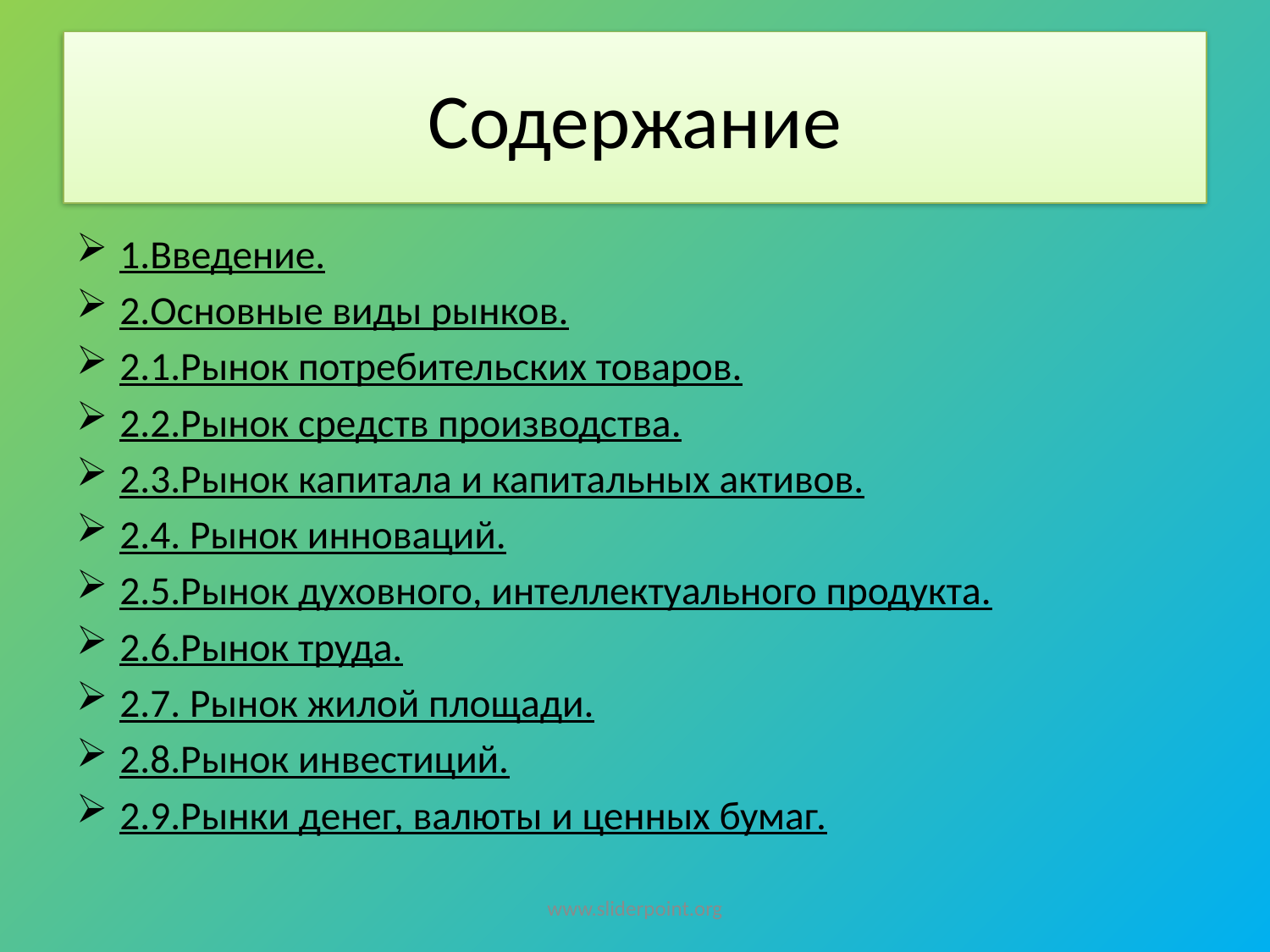

# Содержание
1.Введение.
2.Основные виды рынков.
2.1.Рынок потребительских товаров.
2.2.Рынок средств производства.
2.3.Рынок капитала и капитальных активов.
2.4. Рынок инноваций.
2.5.Рынок духовного, интеллектуального продукта.
2.6.Рынок труда.
2.7. Рынок жилой площади.
2.8.Рынок инвестиций.
2.9.Рынки денег, валюты и ценных бумаг.

www.sliderpoint.org